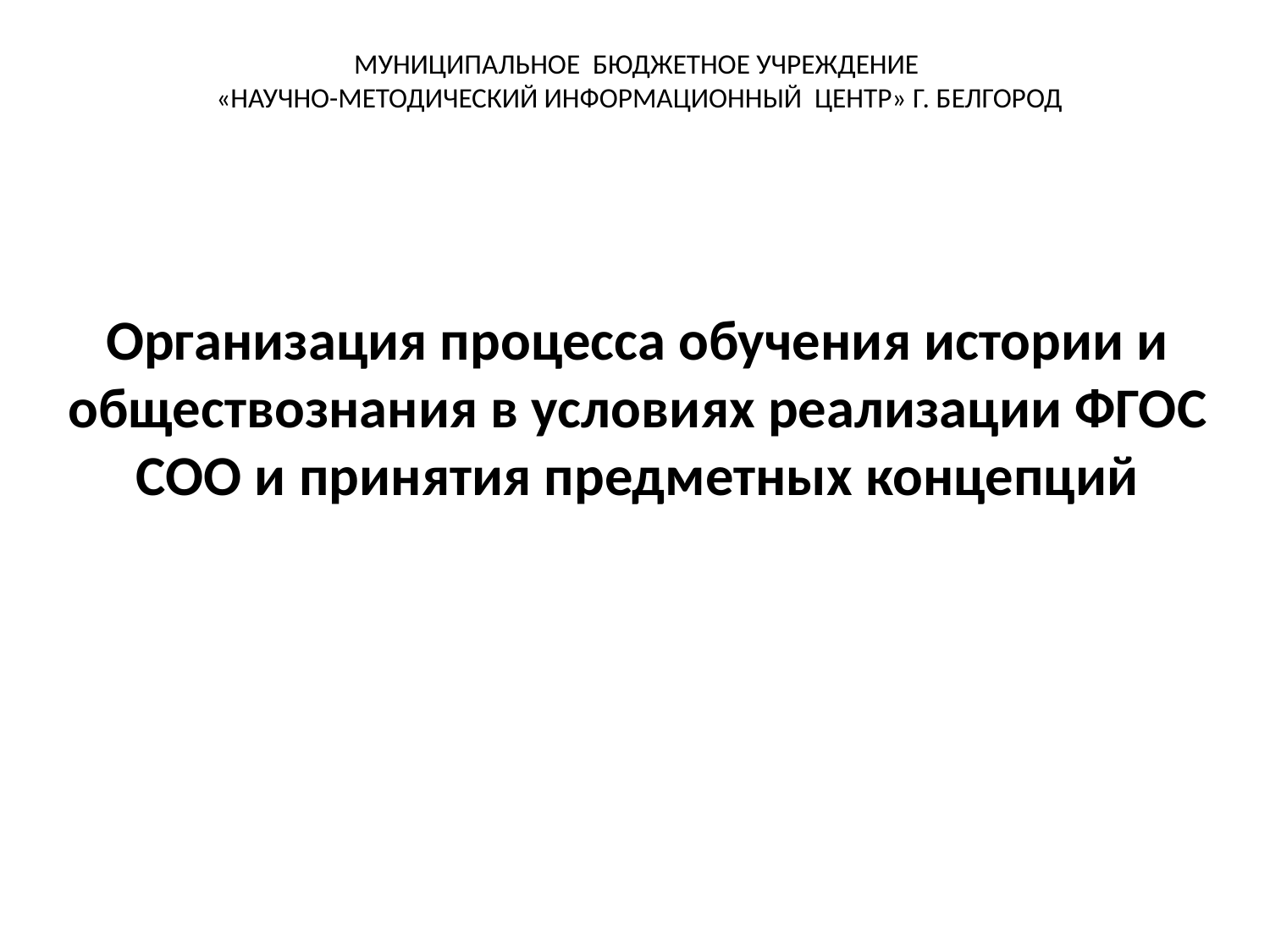

МУНИЦИПАЛЬНОЕ  БЮДЖЕТНОЕ УЧРЕЖДЕНИЕ
«НАУЧНО-МЕТОДИЧЕСКИЙ ИНФОРМАЦИОННЫЙ  ЦЕНТР» Г. БЕЛГОРОД
Организация процесса обучения истории и обществознания в условиях реализации ФГОС СОО и принятия предметных концепций